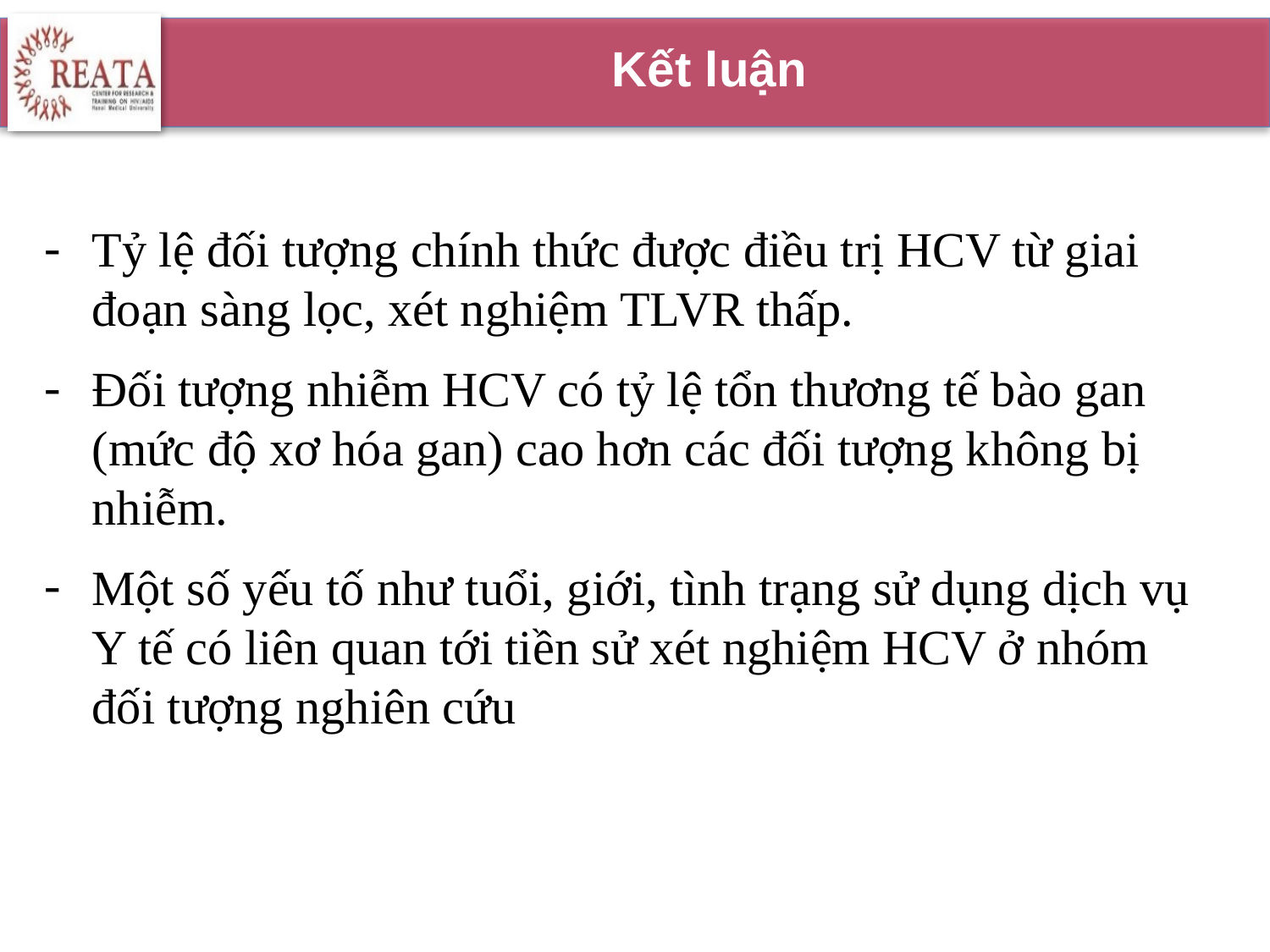

# Kết luận
Tỷ lệ đối tượng chính thức được điều trị HCV từ giai đoạn sàng lọc, xét nghiệm TLVR thấp.
Đối tượng nhiễm HCV có tỷ lệ tổn thương tế bào gan (mức độ xơ hóa gan) cao hơn các đối tượng không bị nhiễm.
Một số yếu tố như tuổi, giới, tình trạng sử dụng dịch vụ Y tế có liên quan tới tiền sử xét nghiệm HCV ở nhóm đối tượng nghiên cứu